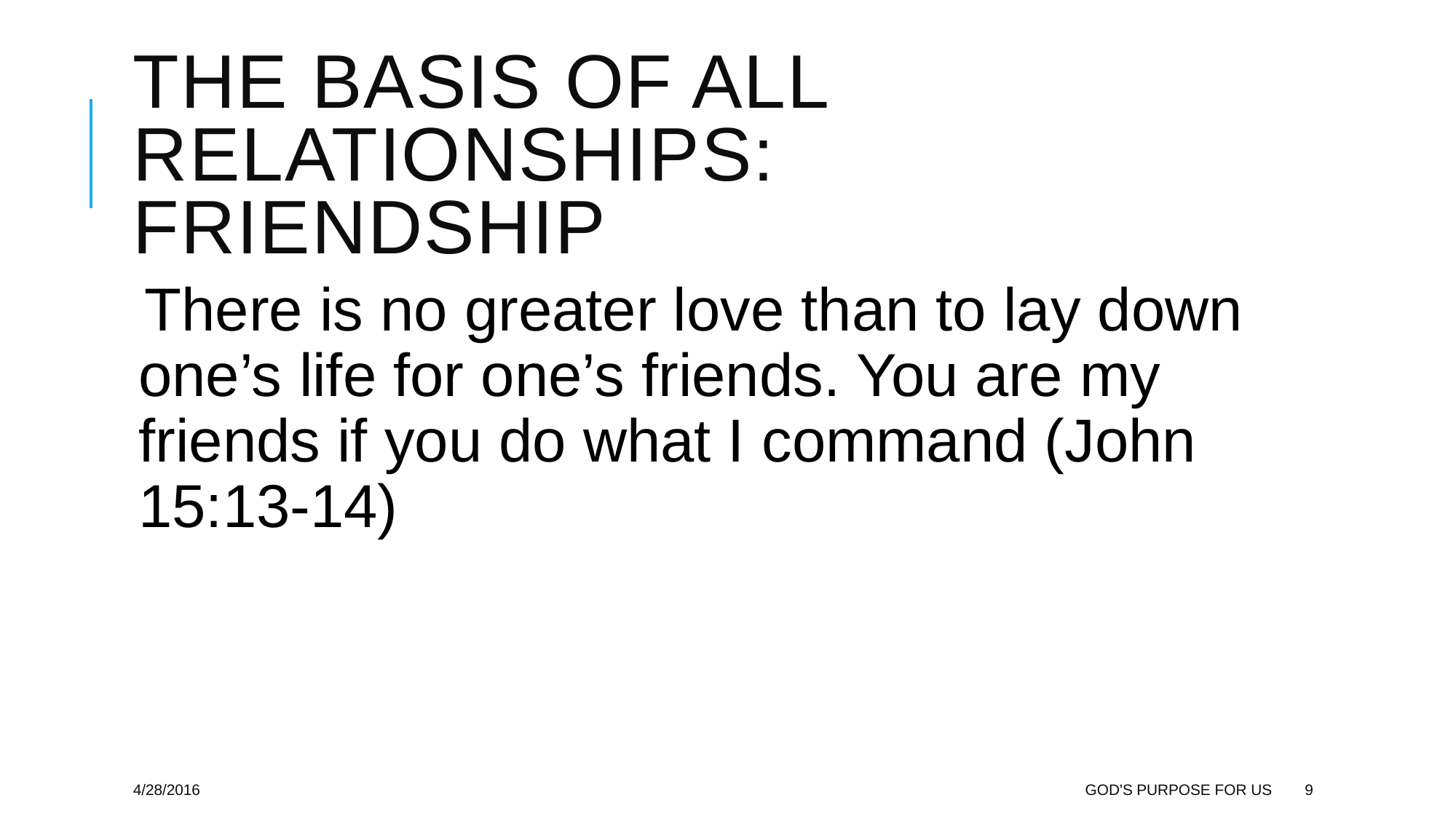

# The basis of all relationships: Friendship
There is no greater love than to lay down one’s life for one’s friends. You are my friends if you do what I command (John 15:13-14)

4/28/2016
God's Purpose for US
9